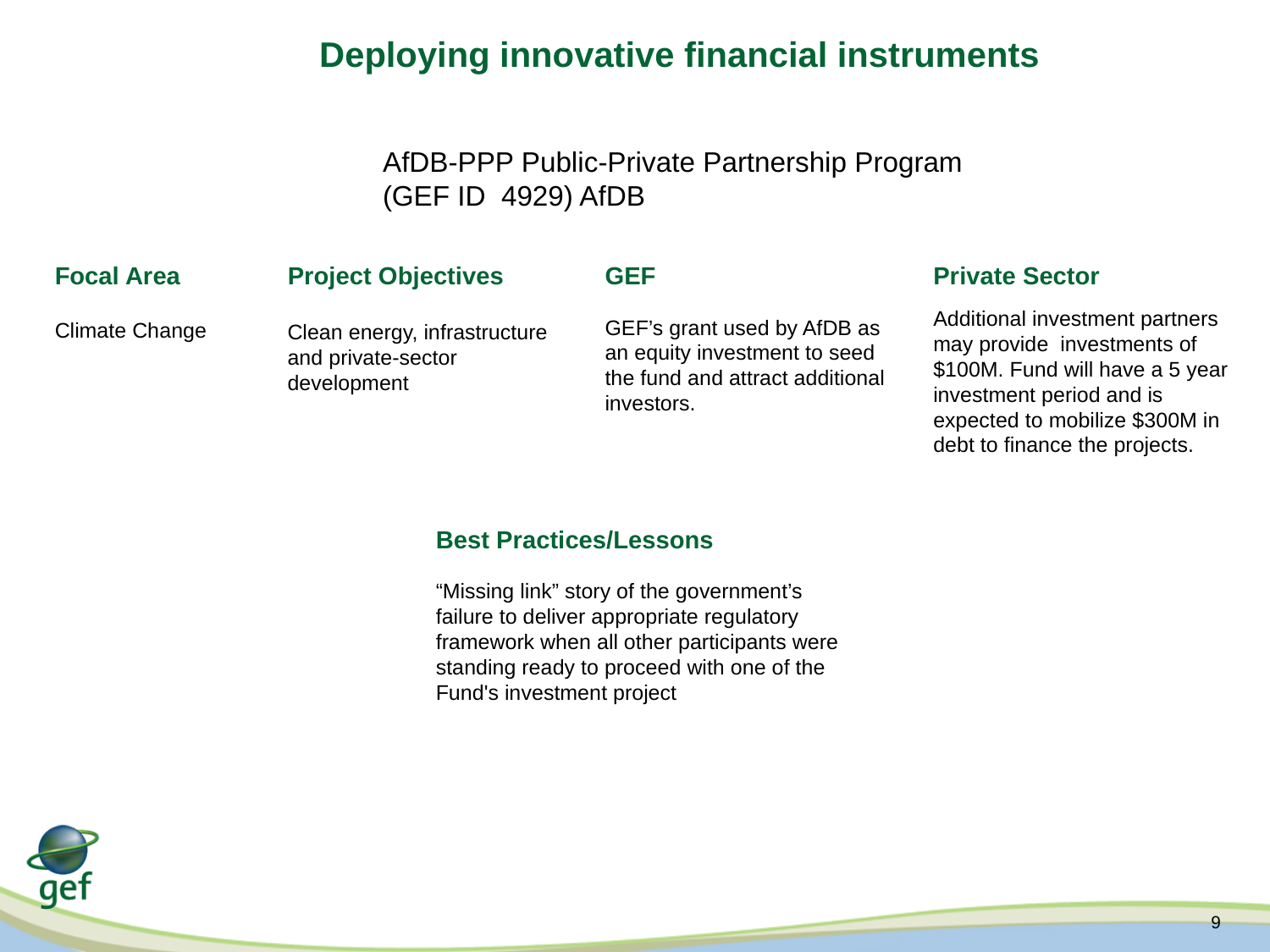

# Deploying innovative financial instruments
AfDB-PPP Public-Private Partnership Program
(GEF ID  4929) AfDB
Focal Area
Project Objectives
GEF
Private Sector
Additional investment partners may provide  investments of $100M. Fund will have a 5 year investment period and is expected to mobilize $300M in debt to finance the projects.
GEF’s grant used by AfDB as an equity investment to seed the fund and attract additional investors.
Climate Change
Clean energy, infrastructure and private-sector development
Best Practices/Lessons
“Missing link” story of the government’s failure to deliver appropriate regulatory framework when all other participants were standing ready to proceed with one of the Fund's investment project